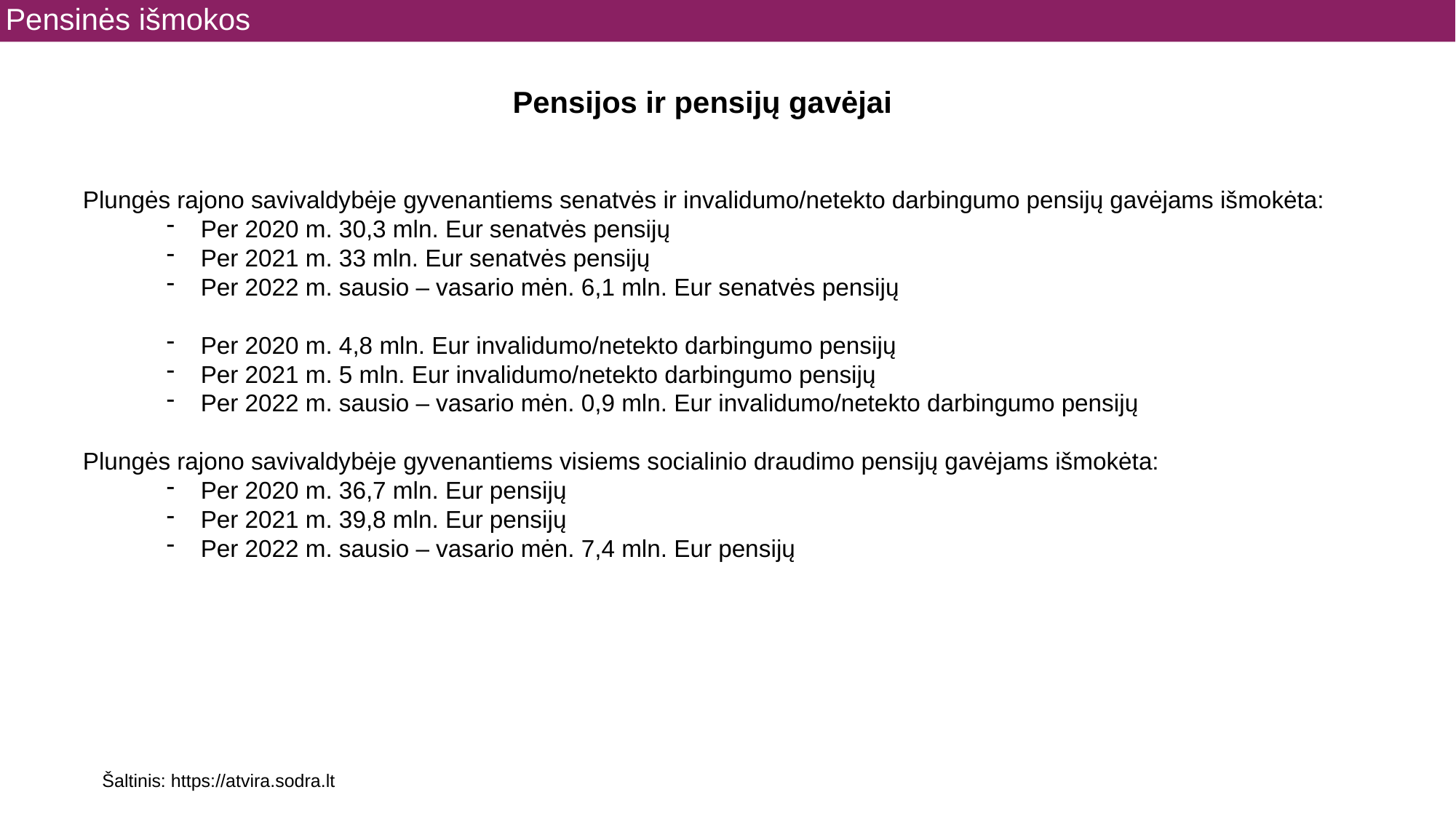

Pensinės išmokos
Pensijos ir pensijų gavėjai
Plungės rajono savivaldybėje gyvenantiems senatvės ir invalidumo/netekto darbingumo pensijų gavėjams išmokėta:
Per 2020 m. 30,3 mln. Eur senatvės pensijų
Per 2021 m. 33 mln. Eur senatvės pensijų
Per 2022 m. sausio – vasario mėn. 6,1 mln. Eur senatvės pensijų

Per 2020 m. 4,8 mln. Eur invalidumo/netekto darbingumo pensijų
Per 2021 m. 5 mln. Eur invalidumo/netekto darbingumo pensijų
Per 2022 m. sausio – vasario mėn. 0,9 mln. Eur invalidumo/netekto darbingumo pensijų

Plungės rajono savivaldybėje gyvenantiems visiems socialinio draudimo pensijų gavėjams išmokėta:
Per 2020 m. 36,7 mln. Eur pensijų
Per 2021 m. 39,8 mln. Eur pensijų
Per 2022 m. sausio – vasario mėn. 7,4 mln. Eur pensijų

892 €
Šaltinis: https://atvira.sodra.lt